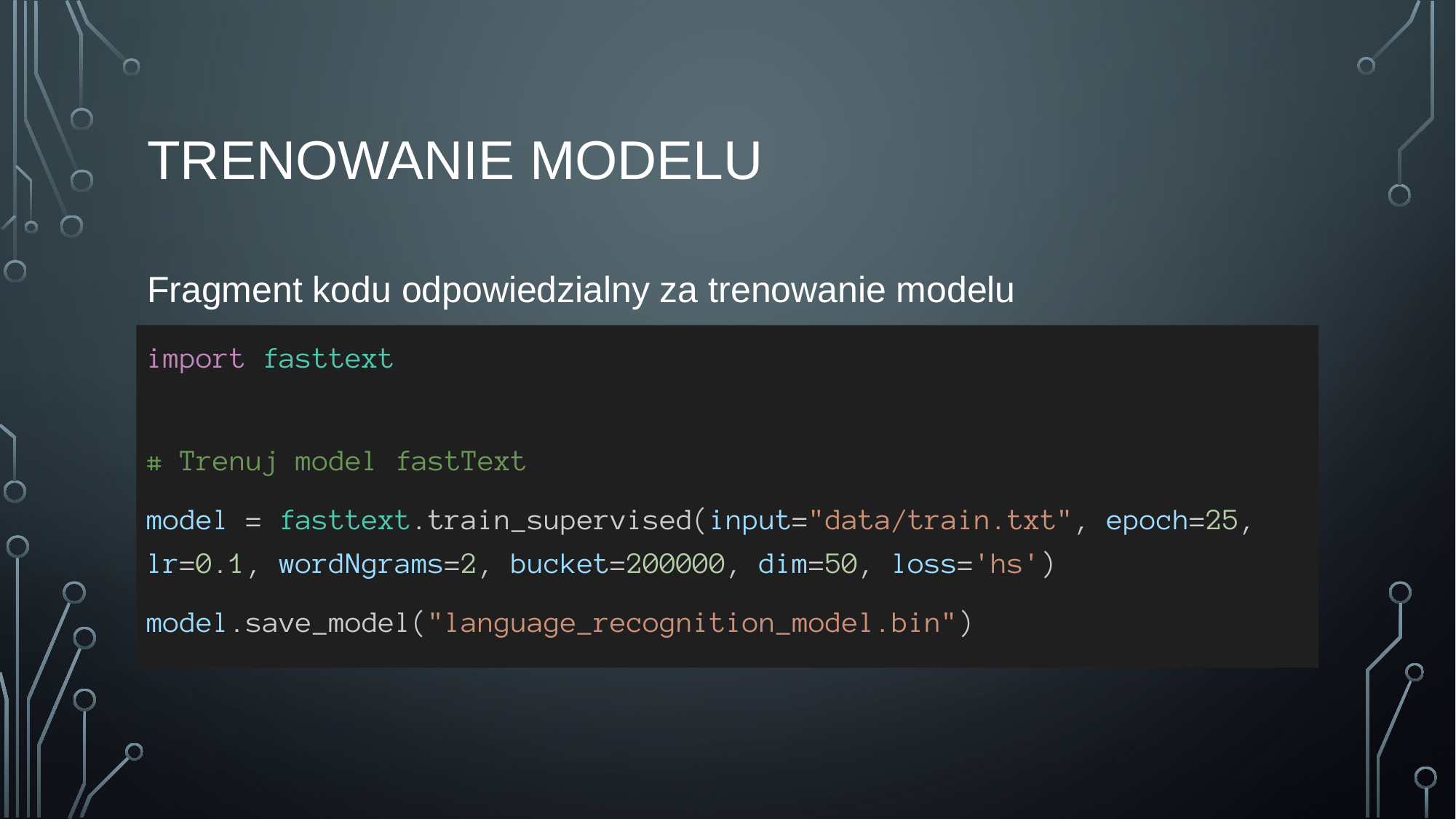

# Trenowanie modelu
Fragment kodu odpowiedzialny za trenowanie modelu
import fasttext
# Trenuj model fastText
model = fasttext.train_supervised(input="data/train.txt", epoch=25, lr=0.1, wordNgrams=2, bucket=200000, dim=50, loss='hs')
model.save_model("language_recognition_model.bin")